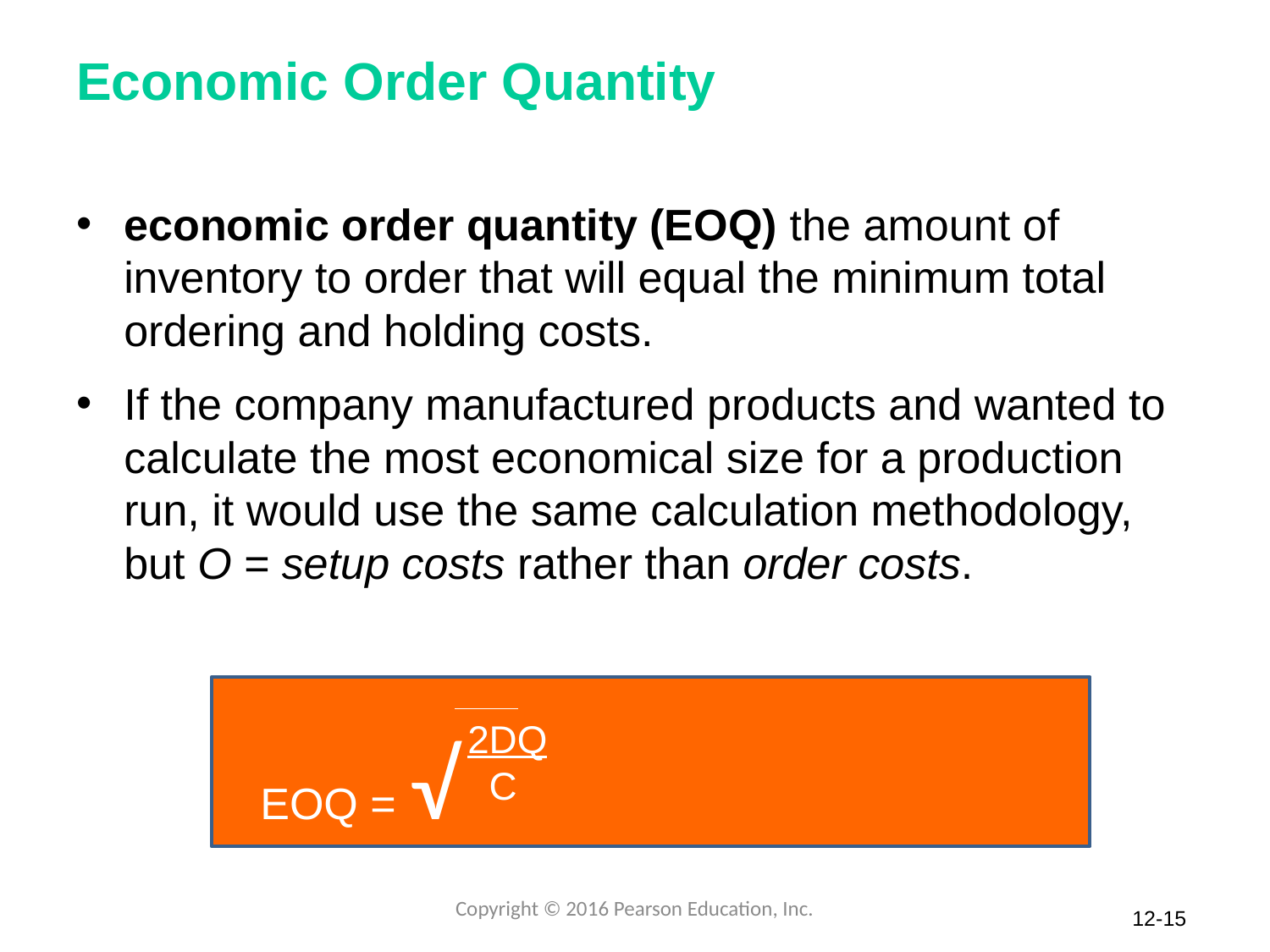

# Economic Order Quantity
economic order quantity (EOQ) the amount of inventory to order that will equal the minimum total ordering and holding costs.

If the company manufactured products and wanted to calculate the most economical size for a production run, it would use the same calculation methodology, but O = setup costs rather than order costs.

     EOQ =  √
2DQ
  C
Copyright © 2016 Pearson Education, Inc.